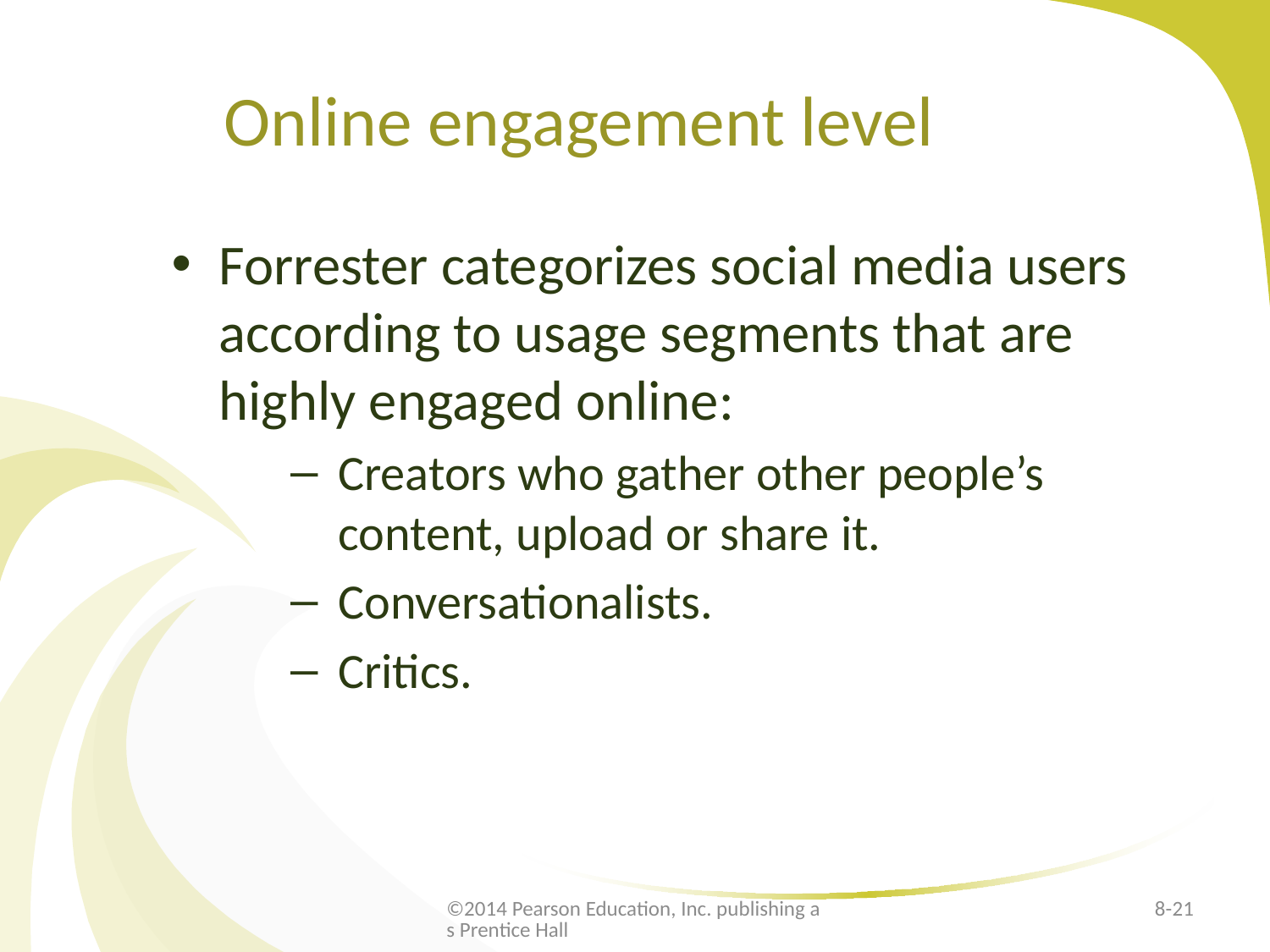

# Online engagement level
Forrester categorizes social media users according to usage segments that are highly engaged online:
Creators who gather other people’s content, upload or share it.
Conversationalists.
Critics.

©2014 Pearson Education, Inc. publishing as Prentice Hall
8-21